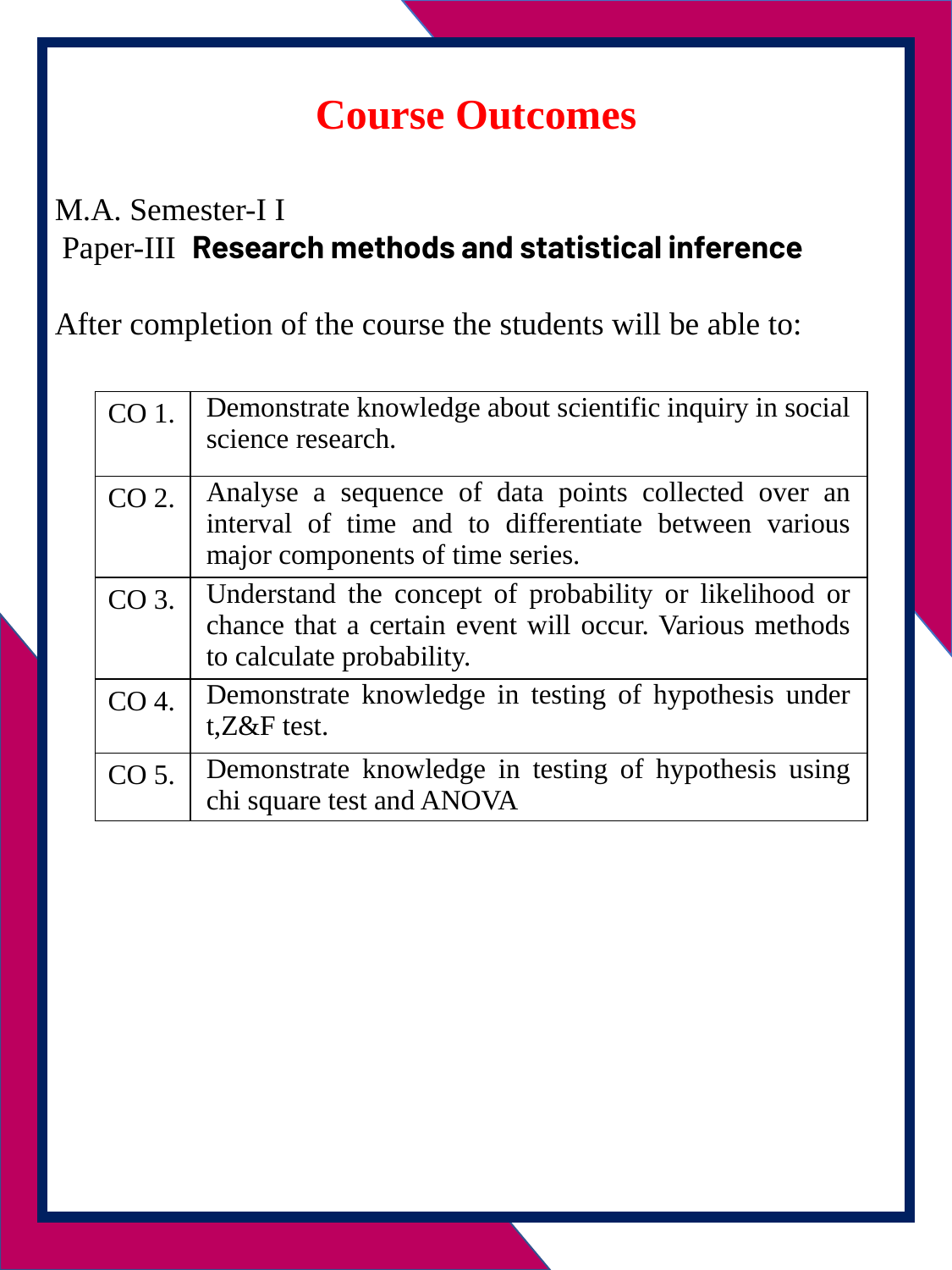

Course Outcomes

M.A. Semester-I I
 Paper-III  Research methods and statistical inference

After completion of the course the students will be able to:

| CO 1. | Demonstrate knowledge about scientific inquiry in social science research. |
| --- | --- |
| CO 2. | Analyse a sequence of data points collected over an interval of time and to differentiate between various major components of time series. |
| CO 3. | Understand the concept of probability or likelihood or chance that a certain event will occur. Various methods to calculate probability. |
| CO 4. | Demonstrate knowledge in testing of hypothesis under t,Z&F test. |
| CO 5. | Demonstrate knowledge in testing of hypothesis using chi square test and ANOVA |